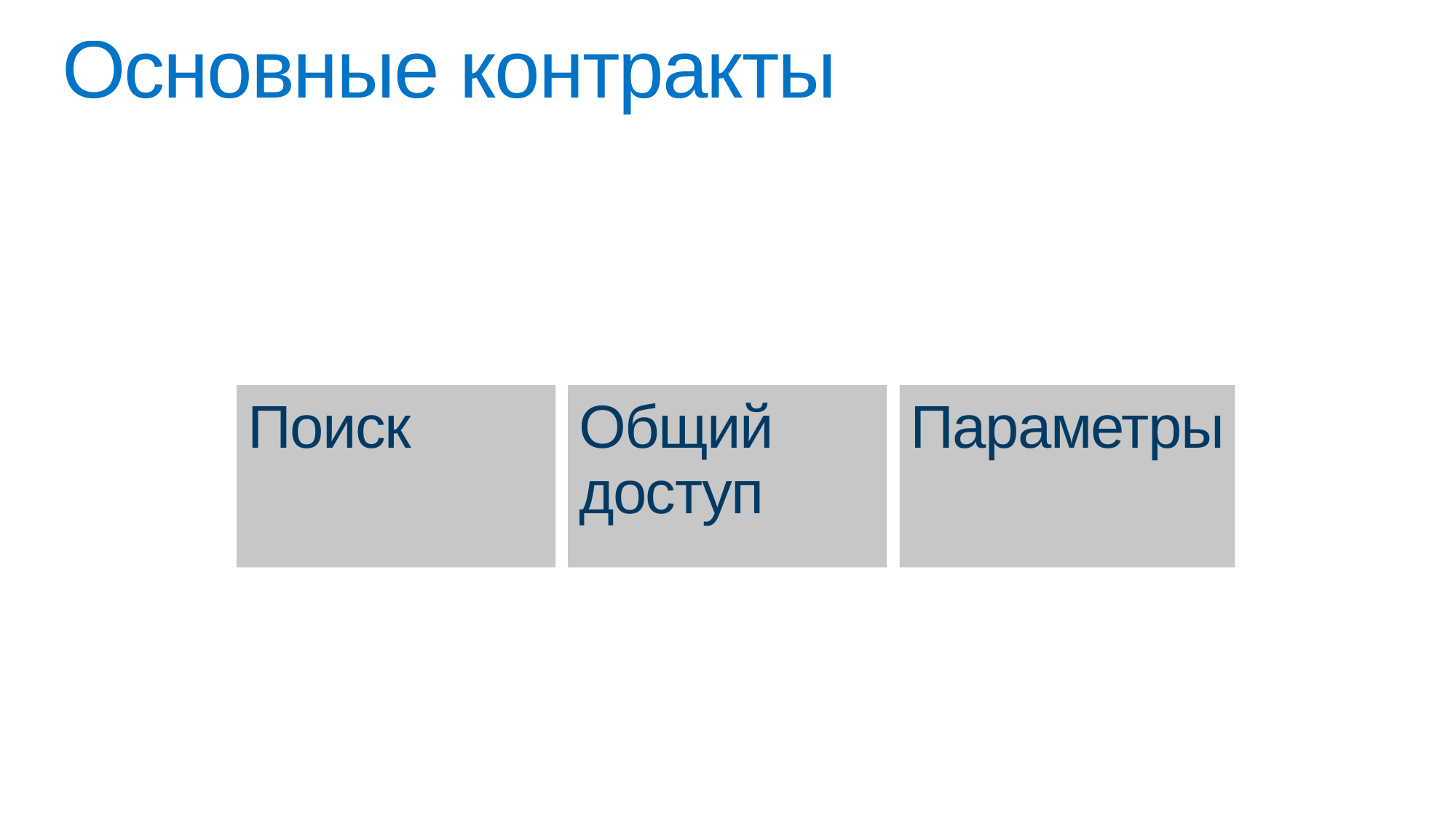

# Основные контракты

Поиск
Общий доступ
Параметры